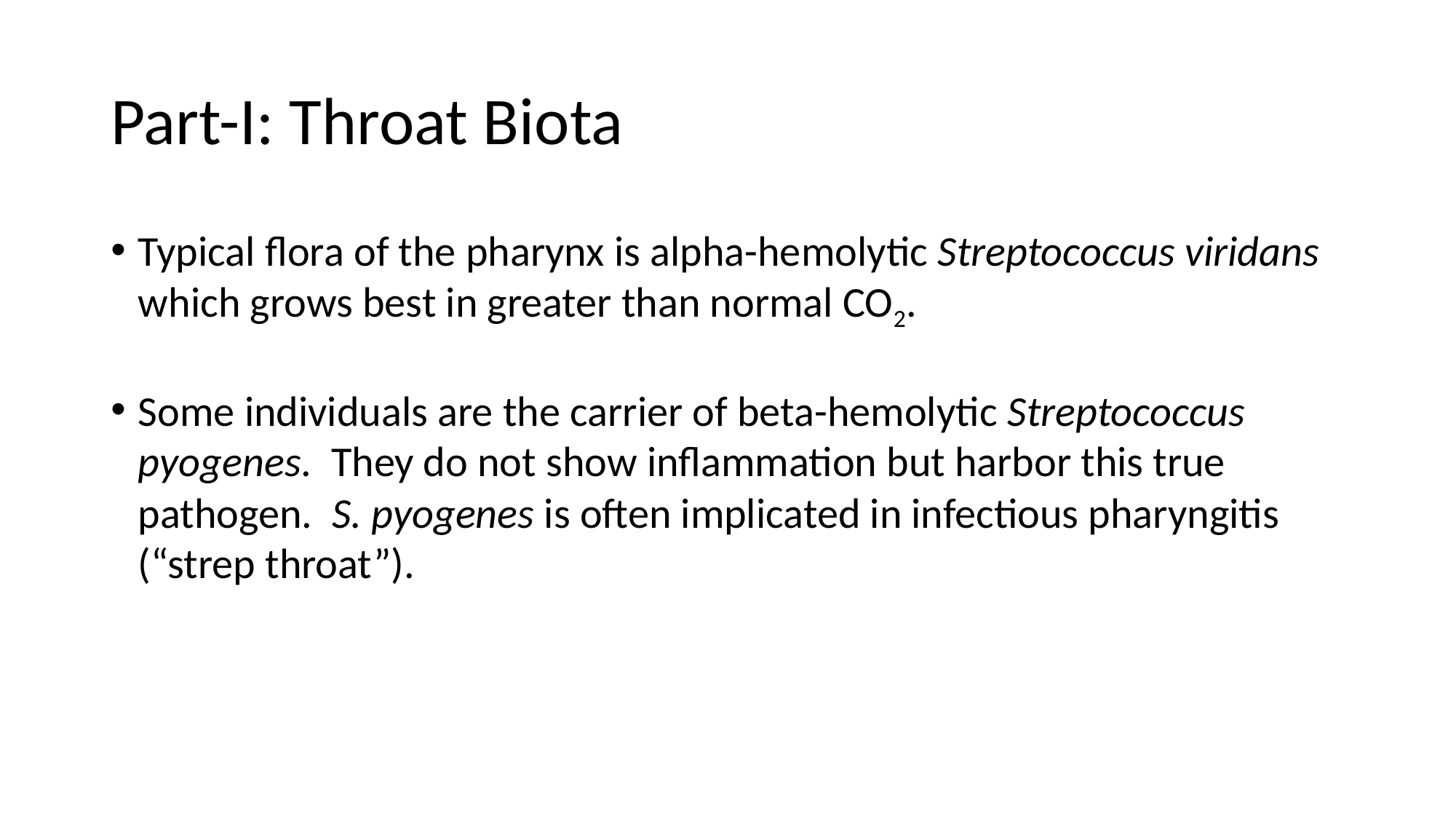

# Part-I: Throat Biota
Typical flora of the pharynx is alpha-hemolytic Streptococcus viridans which grows best in greater than normal CO2.

Some individuals are the carrier of beta-hemolytic Streptococcus pyogenes.  They do not show inflammation but harbor this true pathogen.  S. pyogenes is often implicated in infectious pharyngitis (“strep throat”).